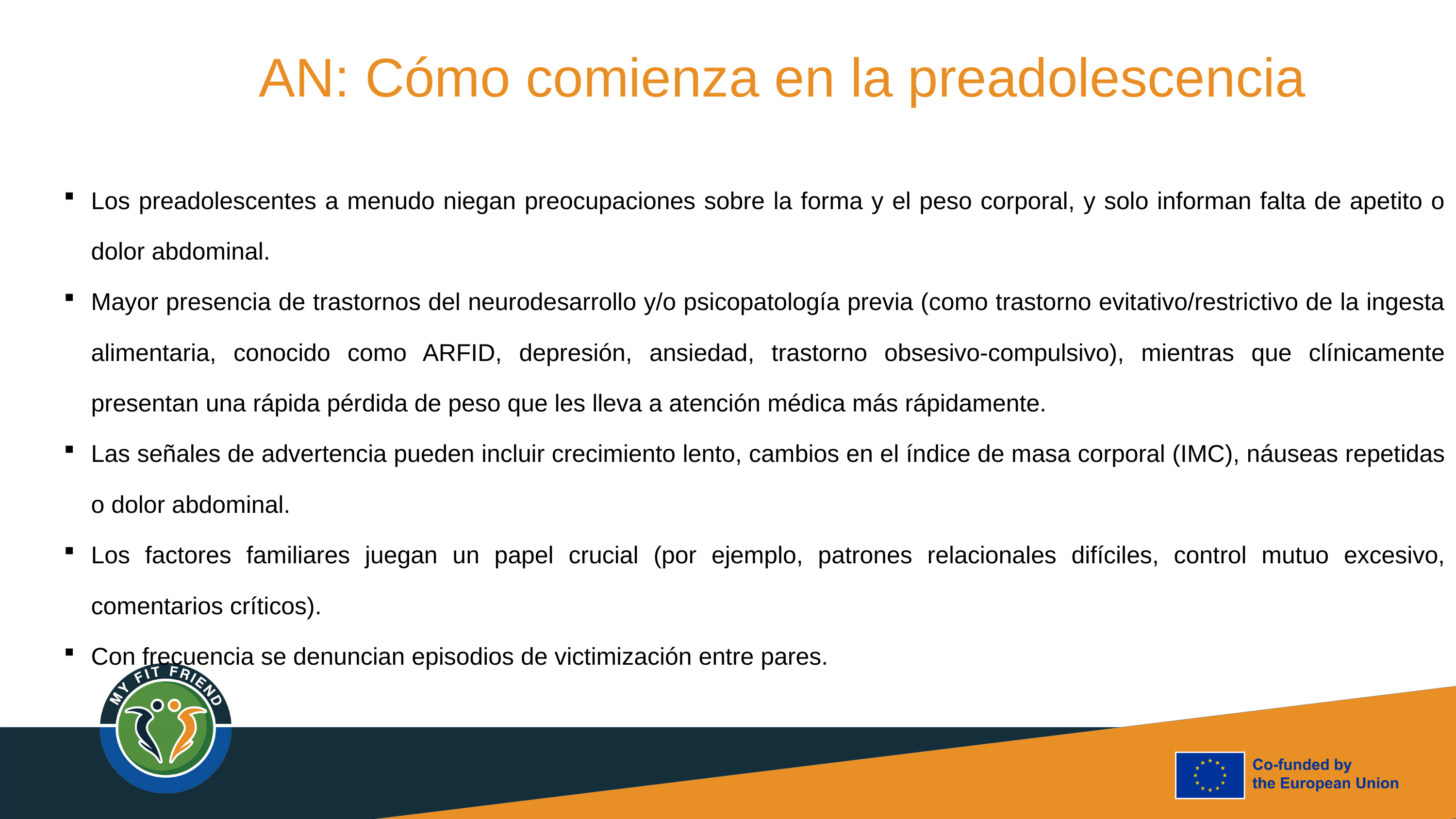

AN: Cómo comienza en la preadolescencia
Los preadolescentes a menudo niegan preocupaciones sobre la forma y el peso corporal, y solo informan falta de apetito o dolor abdominal.
Mayor presencia de trastornos del neurodesarrollo y/o psicopatología previa (como trastorno evitativo/restrictivo de la ingesta alimentaria, conocido como ARFID, depresión, ansiedad, trastorno obsesivo-compulsivo), mientras que clínicamente presentan una rápida pérdida de peso que les lleva a atención médica más rápidamente.
Las señales de advertencia pueden incluir crecimiento lento, cambios en el índice de masa corporal (IMC), náuseas repetidas o dolor abdominal.
Los factores familiares juegan un papel crucial (por ejemplo, patrones relacionales difíciles, control mutuo excesivo, comentarios críticos).
Con frecuencia se denuncian episodios de victimización entre pares.